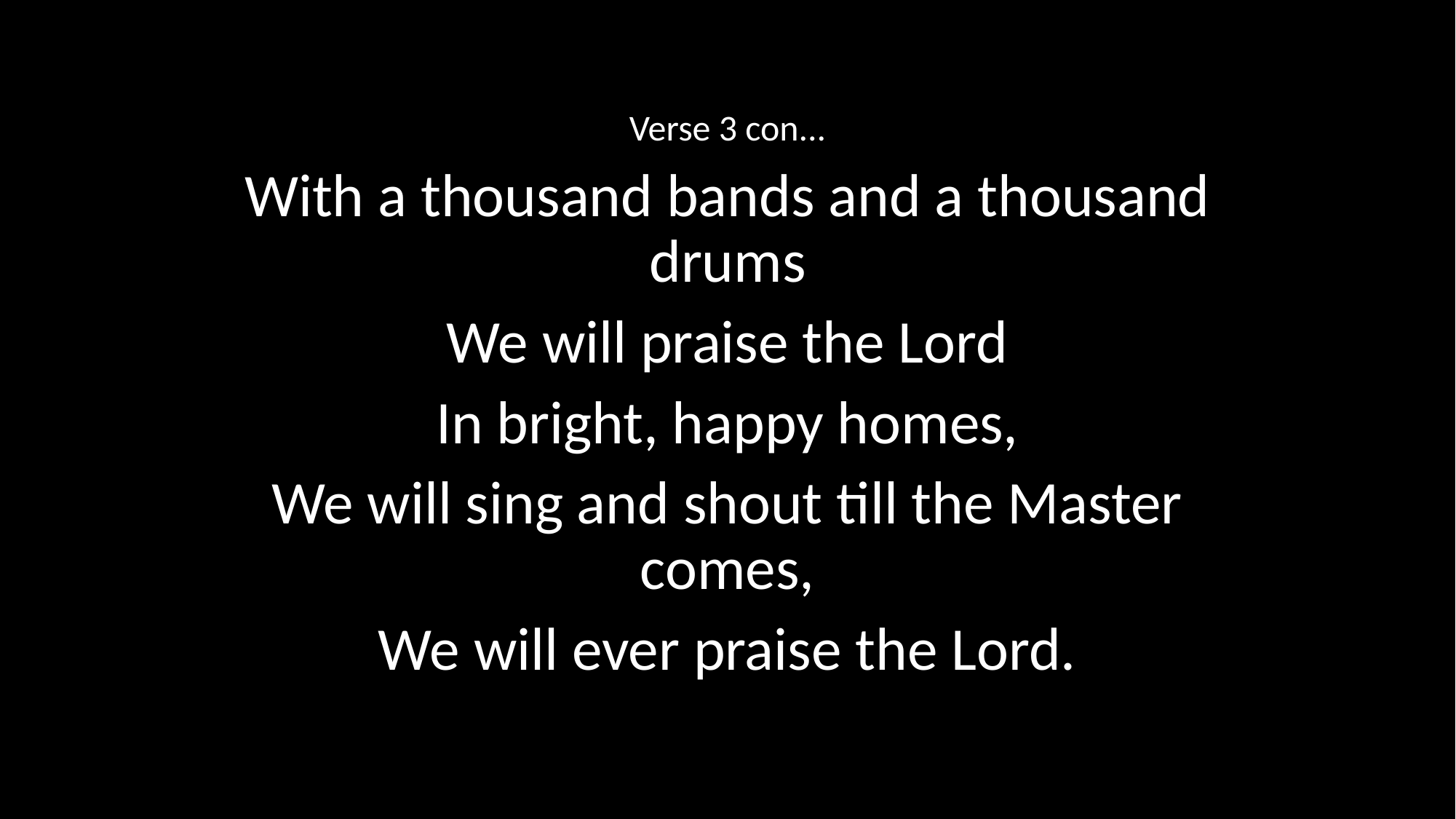

Verse 3 con...
With a thousand bands and a thousand drums
We will praise the Lord
In bright, happy homes,
We will sing and shout till the Master comes,
We will ever praise the Lord.